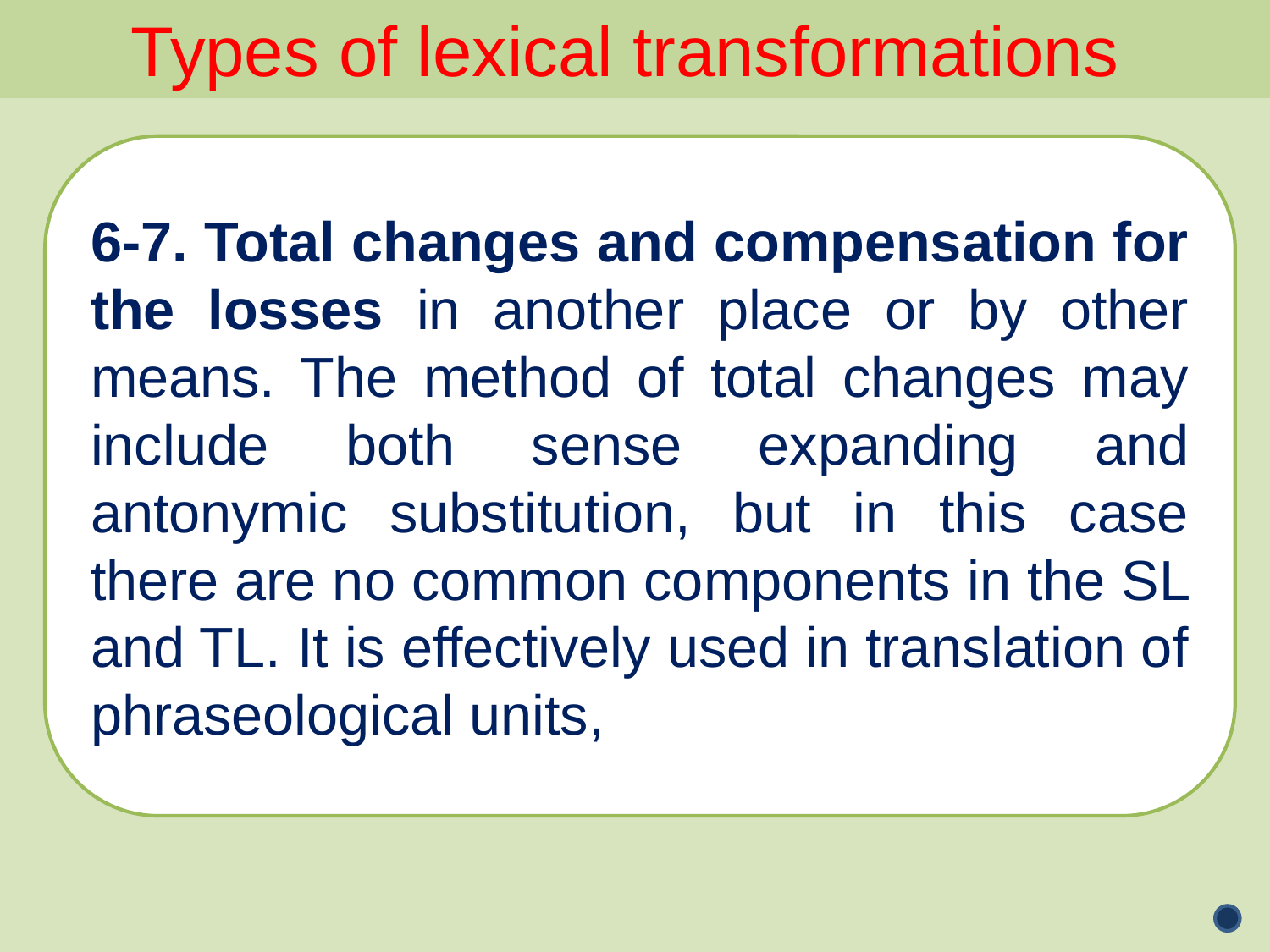

Types of lexical transformations
6-7. Total changes and compensation for the losses in another place or by other means. The method of total changes may include both sense expanding and antonymic substitution, but in this case there are no common components in the SL and TL. It is effectively used in translation of phraseological units,